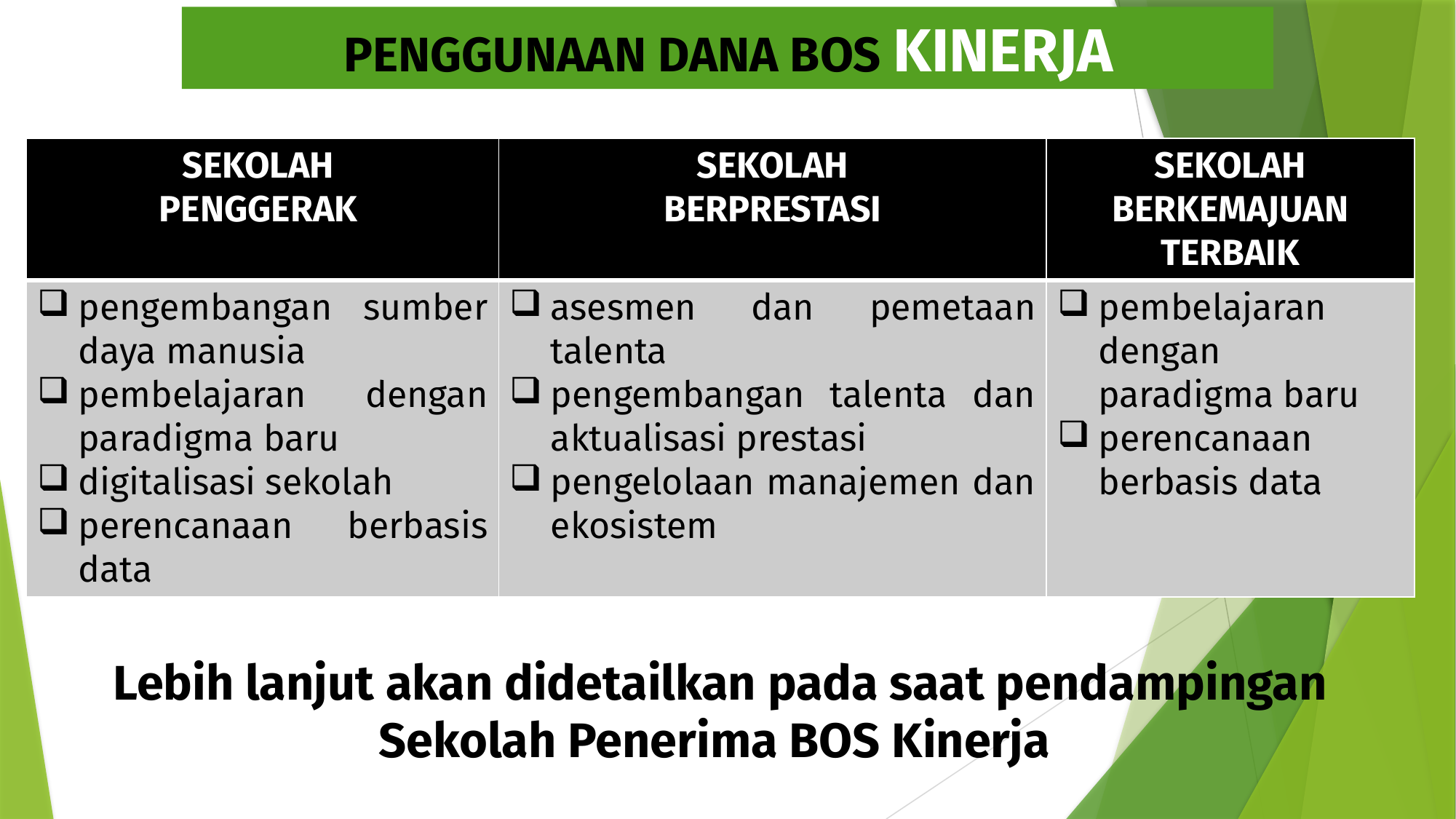

PENGGUNAAN DANA BOS KINERJA

| SEKOLAH PENGGERAK | SEKOLAH BERPRESTASI | SEKOLAH BERKEMAJUAN TERBAIK |
| --- | --- | --- |
| pengembangan sumber daya manusia pembelajaran dengan paradigma baru digitalisasi sekolah perencanaan berbasis data | asesmen dan pemetaan talenta pengembangan talenta dan aktualisasi prestasi pengelolaan manajemen dan ekosistem | pembelajaran dengan paradigma baru perencanaan berbasis data |
Lebih lanjut akan didetailkan pada saat pendampingan Sekolah Penerima BOS Kinerja